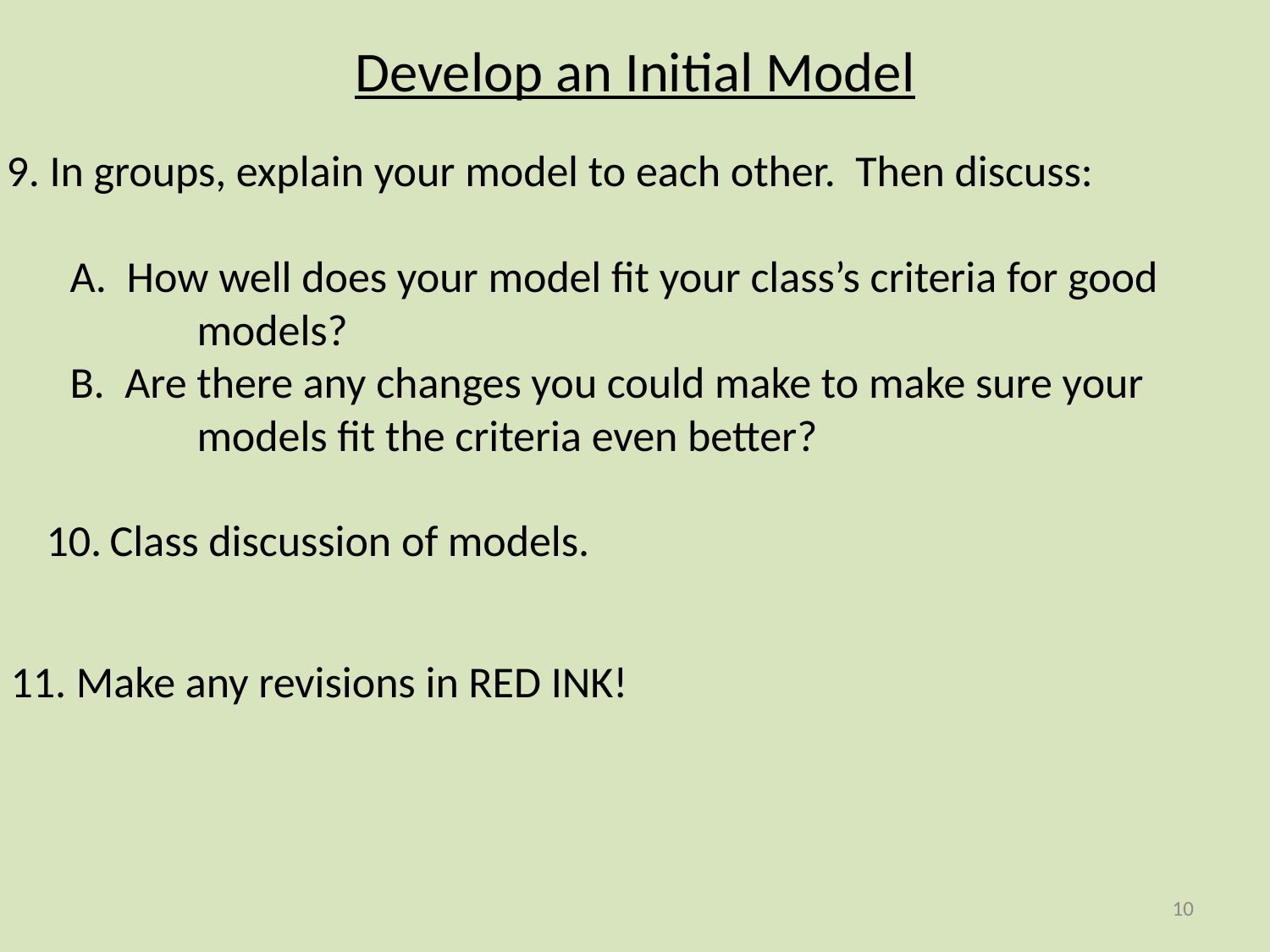

Develop an Initial Model
9. In groups, explain your model to each other.  Then discuss:

	A.  How well does your model fit your class’s criteria for good
		models?
	B.  Are there any changes you could make to make sure your
		models fit the criteria even better?
Class discussion of models.
11. Make any revisions in RED INK!
10